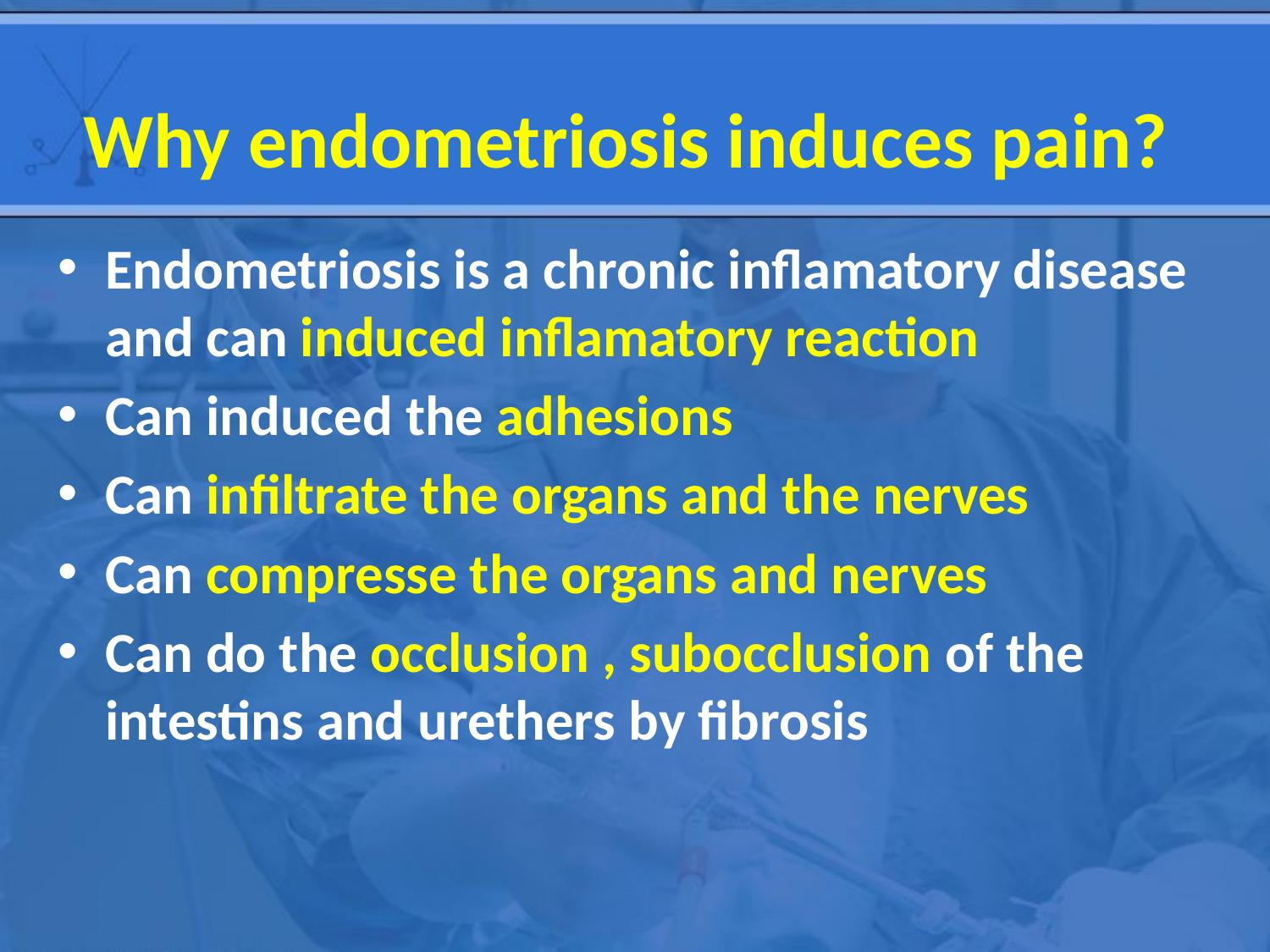

# Why endometriosis induces pain?
Endometriosis is a chronic inflamatory disease and can induced inflamatory reaction
Can induced the adhesions
Can infiltrate the organs and the nerves
Can compresse the organs and nerves
Can do the occlusion , subocclusion of the intestins and urethers by fibrosis